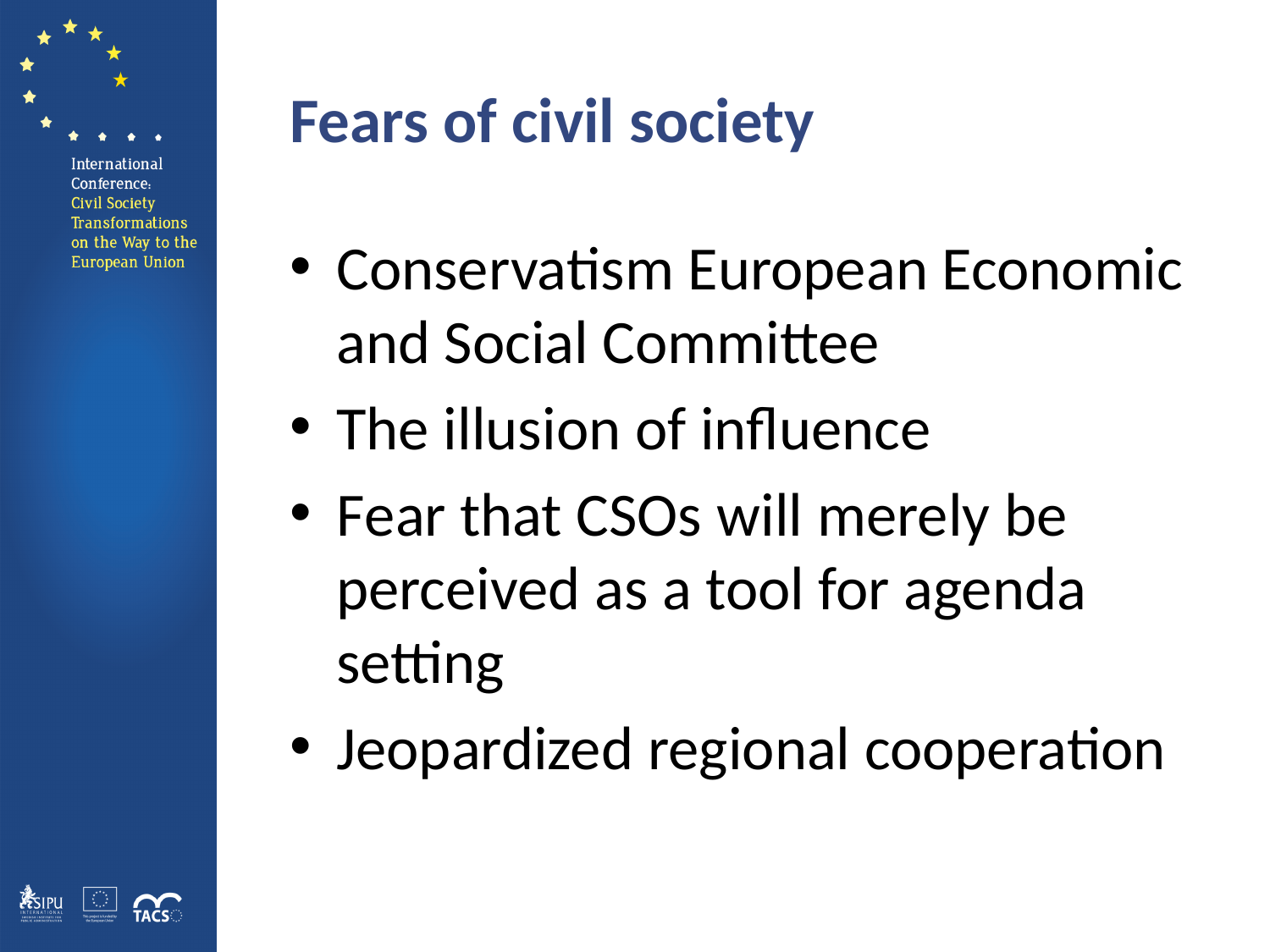

# Fears of civil society
Conservatism European Economic and Social Committee
The illusion of influence
Fear that CSOs will merely be perceived as a tool for agenda setting
Jeopardized regional cooperation